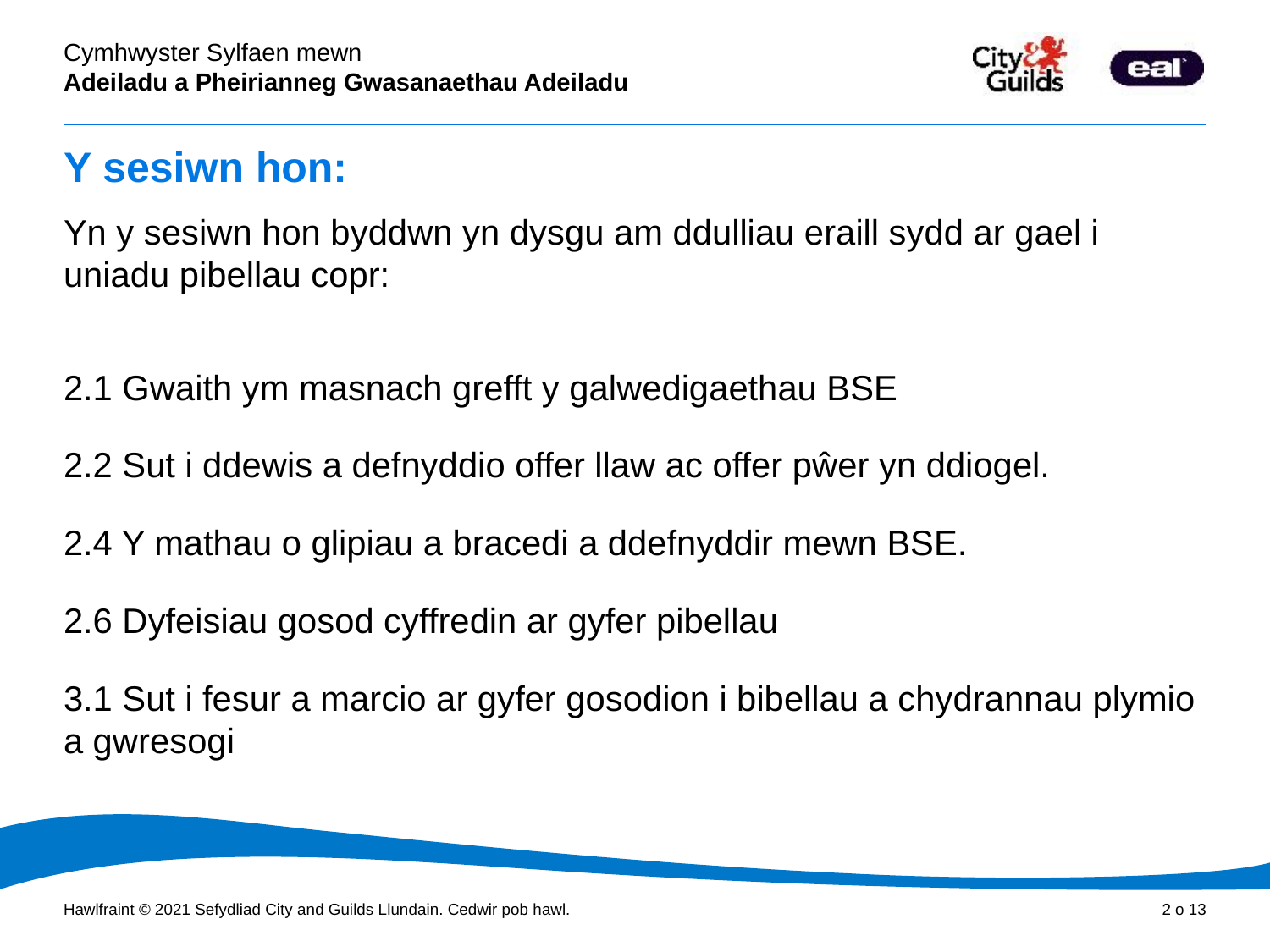

# Y sesiwn hon:
Yn y sesiwn hon byddwn yn dysgu am ddulliau eraill sydd ar gael i uniadu pibellau copr:

2.1 Gwaith ym masnach grefft y galwedigaethau BSE
2.2 Sut i ddewis a defnyddio offer llaw ac offer pŵer yn ddiogel.
2.4 Y mathau o glipiau a bracedi a ddefnyddir mewn BSE.
2.6 Dyfeisiau gosod cyffredin ar gyfer pibellau
3.1 Sut i fesur a marcio ar gyfer gosodion i bibellau a chydrannau plymio a gwresogi